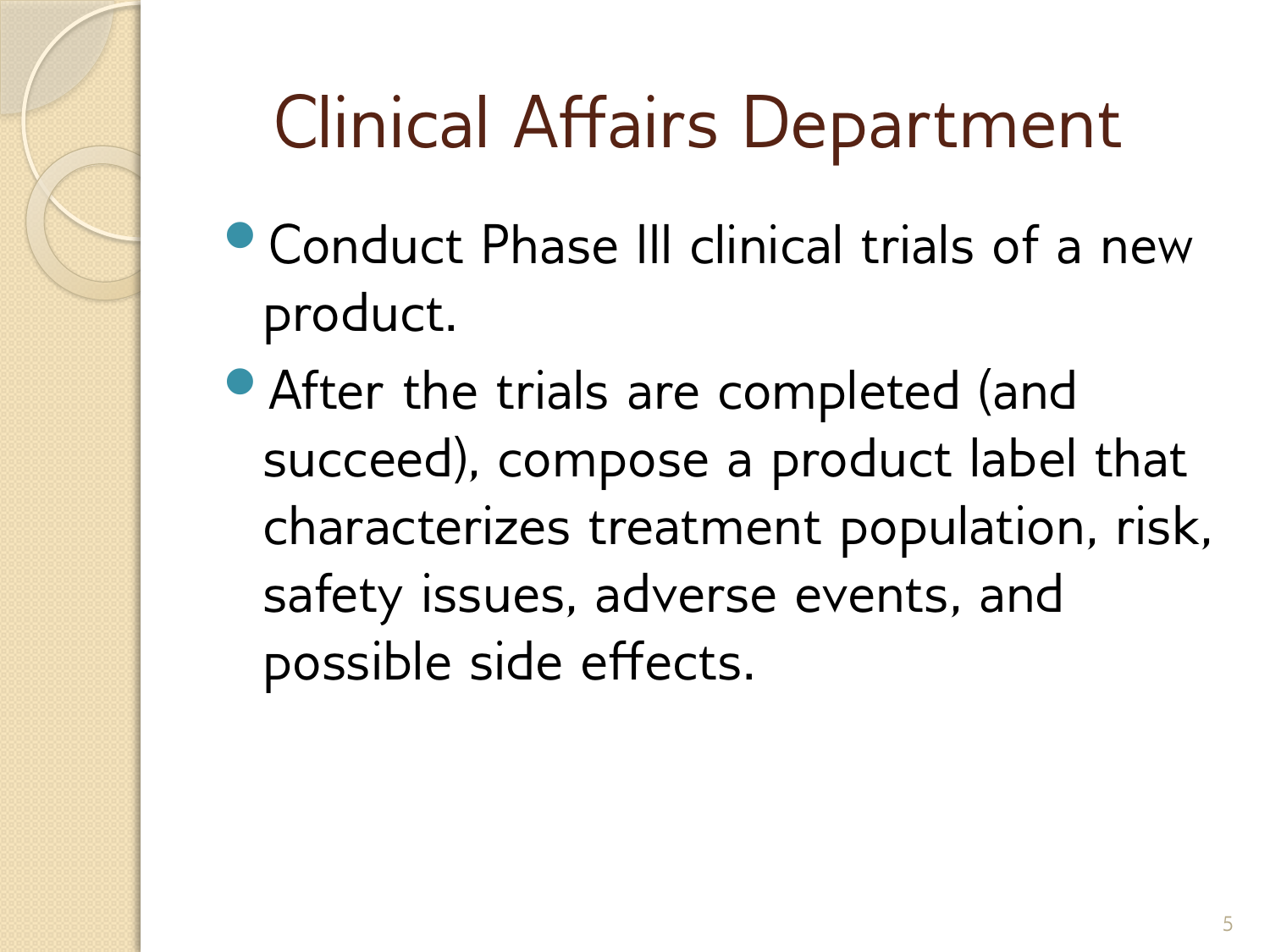

# Clinical Affairs Department
Conduct Phase III clinical trials of a new product.
After the trials are completed (and succeed), compose a product label that characterizes treatment population, risk, safety issues, adverse events, and possible side effects.
5